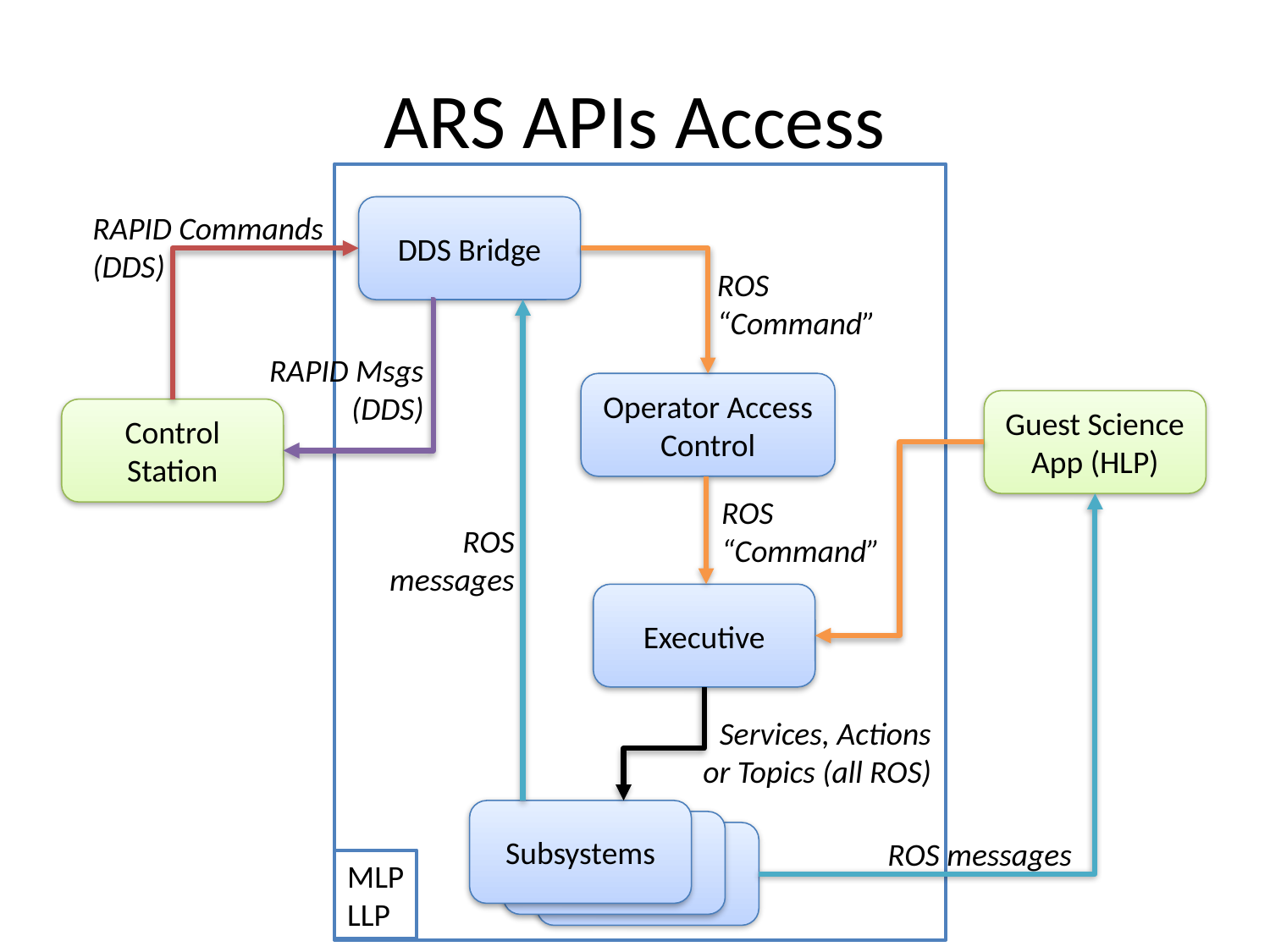

# ARS APIs Access

DDS Bridge
RAPID Commands
(DDS)
ROS
“Command”
RAPID Msgs
(DDS)
Operator Access Control
Guest Science App (HLP)
Control Station
ROS
“Command”
ROS
messages
Executive
Services, Actions
or Topics (all ROS)
Subsystems
Subsystem
Subsystem
ROS messages
MLP
LLP